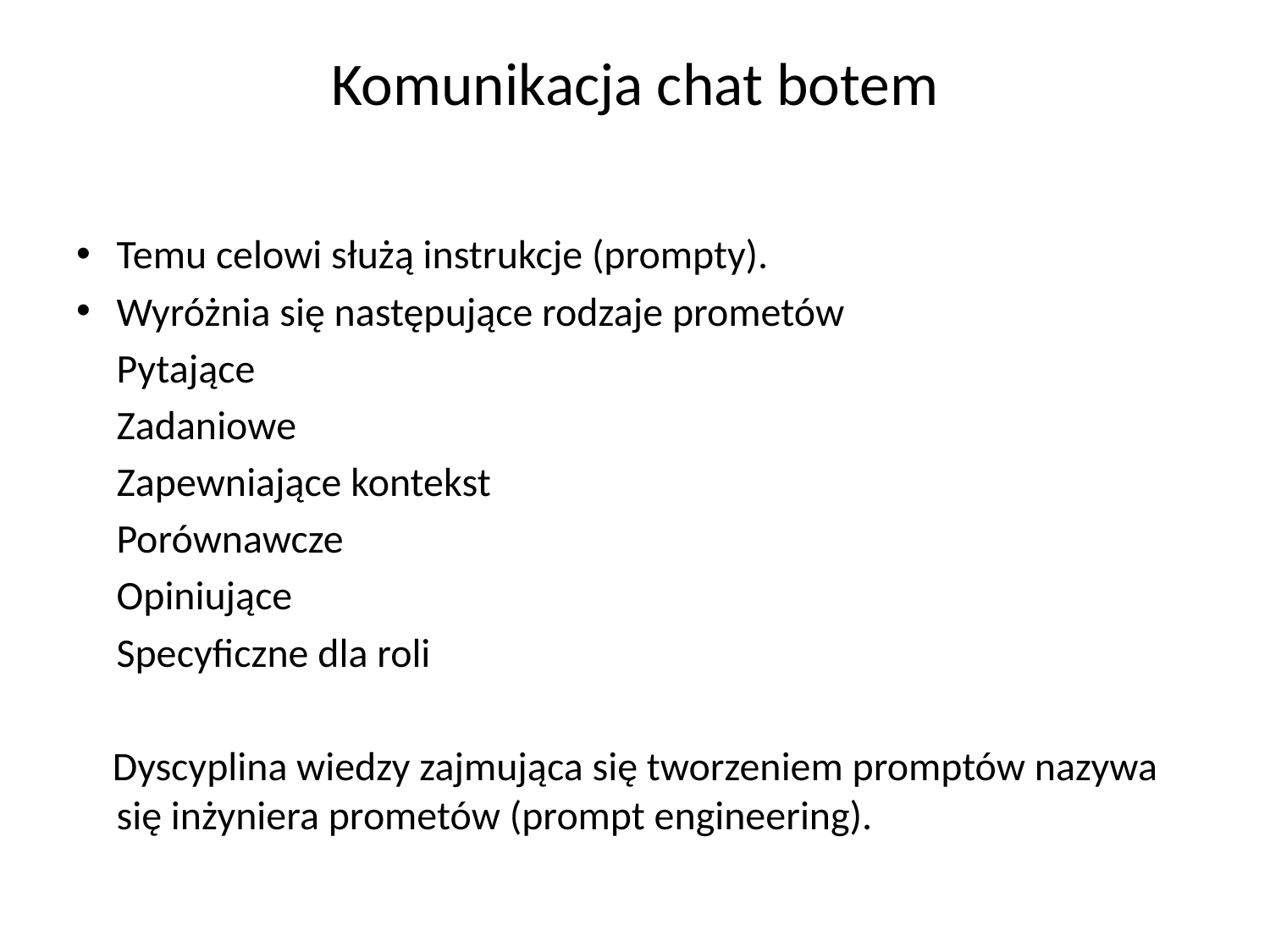

# Komunikacja chat botem
Temu celowi służą instrukcje (prompty).
Wyróżnia się następujące rodzaje prometów
		Pytające
		Zadaniowe
		Zapewniające kontekst
		Porównawcze
		Opiniujące
		Specyficzne dla roli

    Dyscyplina wiedzy zajmująca się tworzeniem promptów nazywa się inżyniera prometów (prompt engineering).